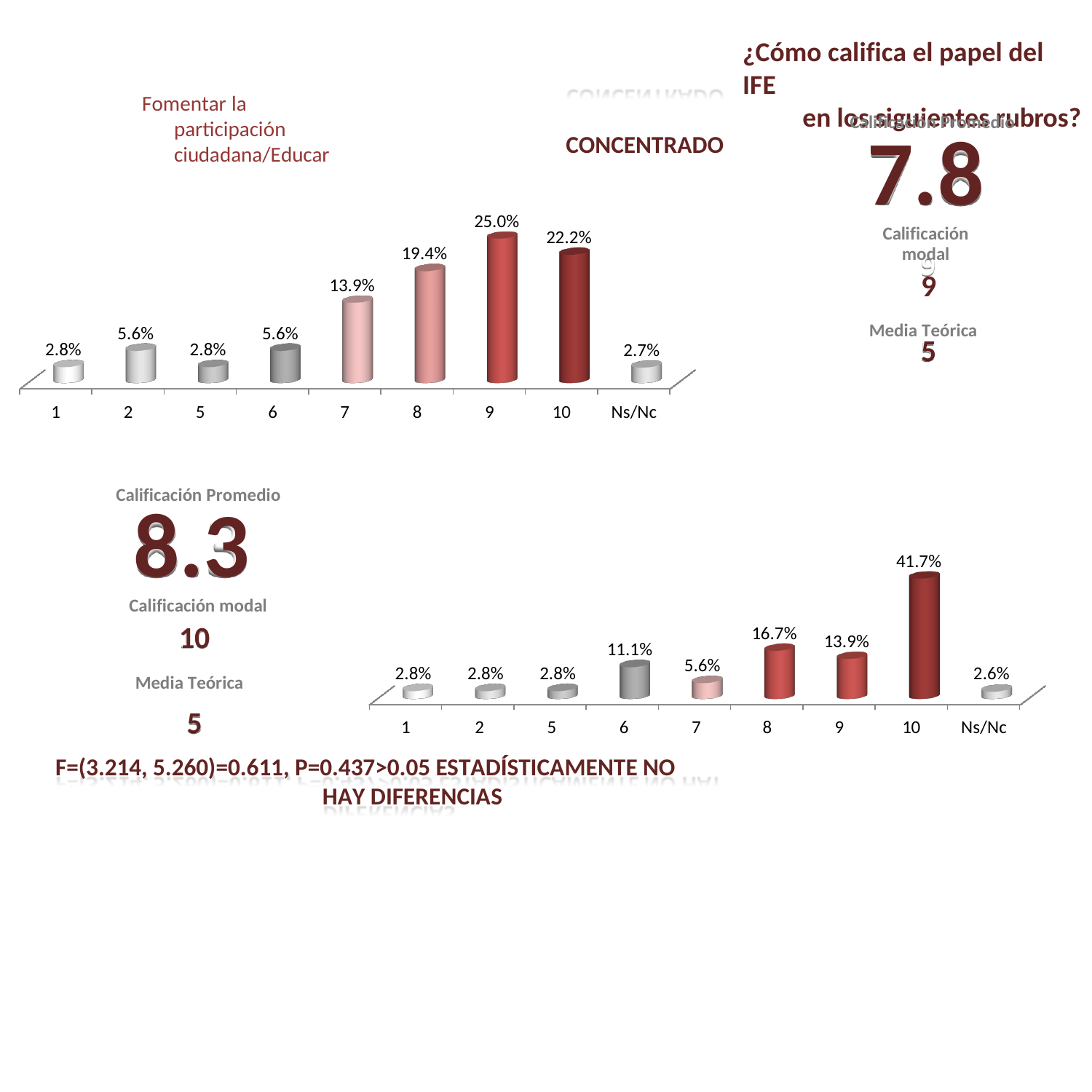

¿Cómo califica el papel del IFE
en los siguientes rubros?
CONCENTRADO

Fomentar la participación ciudadana/Educar

Calificación Promedio
7.8
Calificación modal
9

Media Teórica

25.0%

22.2%

19.4%
13.9%
5.6%
5.6%

5
2.8%
2.8%
2.7%

1
2
5
6
7
8
9
10
Ns/Nc

Calificación Promedio
8.3
Calificación modal

41.7%

10

Media Teórica

5
16.7%
13.9%
11.1%
5.6%
2.8%
2.8%
2.8%
2.6%

1	2	5	6	7
8
9
10
Ns/Nc
F=(3.214, 5.260)=0.611, P=0.437>0.05 ESTADÍSTICAMENTE NO HAY DIFERENCIAS